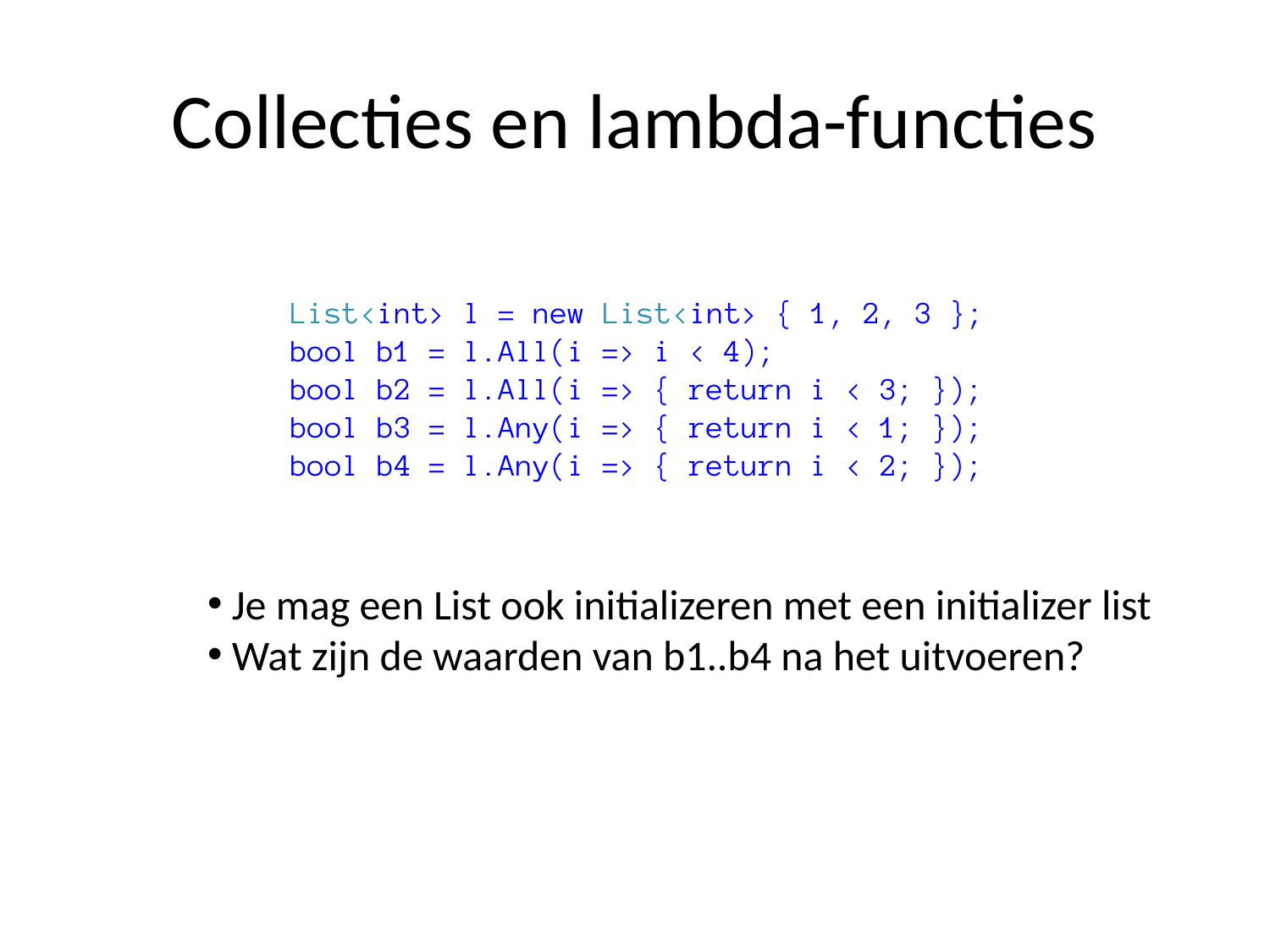

# Collecties en lambda-functies
List<int> l = new List<int> { 1, 2, 3 };
bool b1 = l.All(i => i < 4);
bool b2 = l.All(i => { return i < 3; });
bool b3 = l.Any(i => { return i < 1; });
bool b4 = l.Any(i => { return i < 2; });

 Je mag een List ook initializeren met een initializer list
 Wat zijn de waarden van b1..b4 na het uitvoeren?